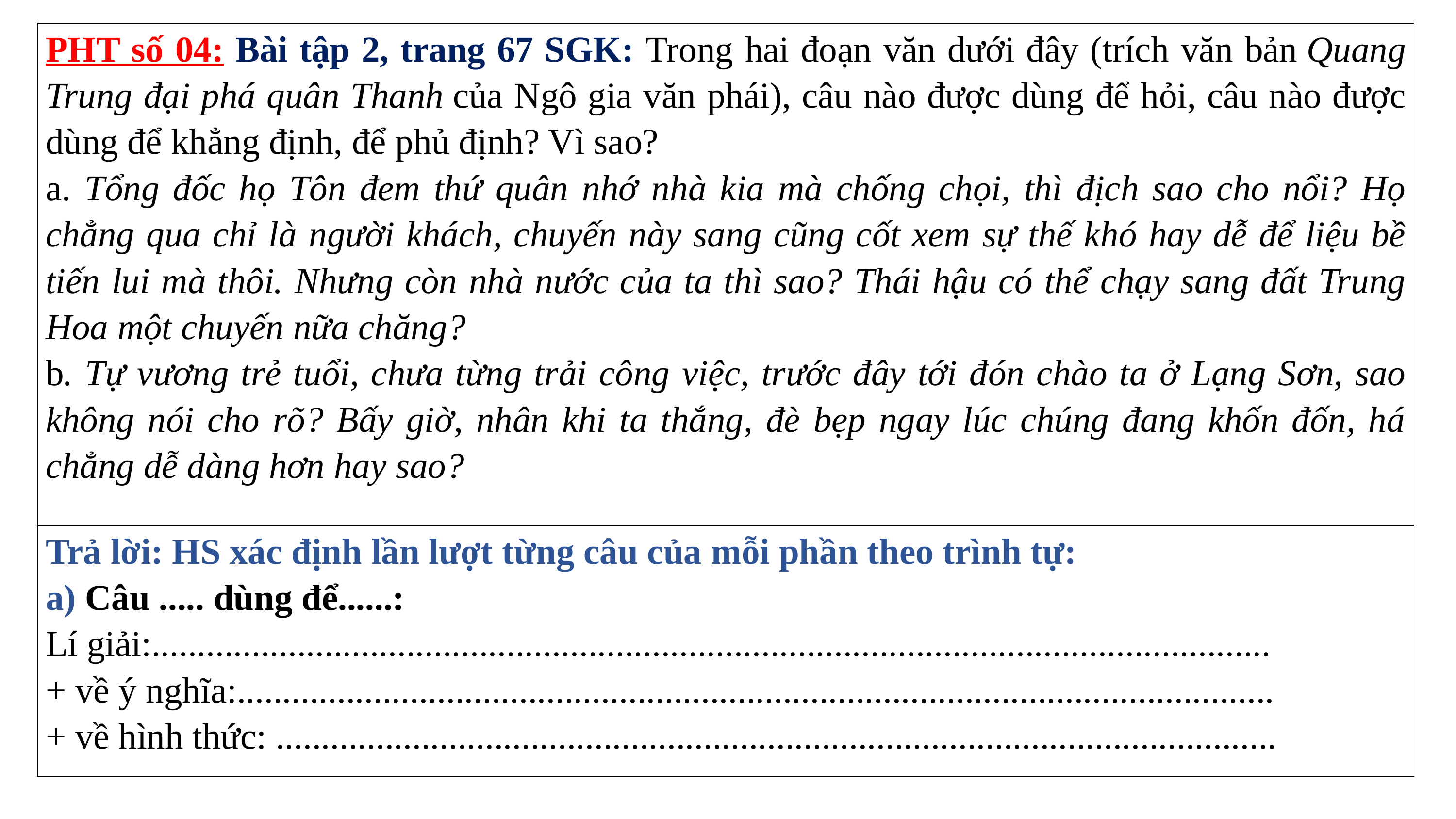

| PHT số 04: Bài tập 2, trang 67 SGK: Trong hai đoạn văn dưới đây (trích văn bản Quang Trung đại phá quân Thanh của Ngô gia văn phái), câu nào được dùng để hỏi, câu nào được dùng để khẳng định, để phủ định? Vì sao? a. Tổng đốc họ Tôn đem thứ quân nhớ nhà kia mà chống chọi, thì địch sao cho nổi? Họ chẳng qua chỉ là người khách, chuyến này sang cũng cốt xem sự thế khó hay dễ để liệu bề tiến lui mà thôi. Nhưng còn nhà nước của ta thì sao? Thái hậu có thể chạy sang đất Trung Hoa một chuyến nữa chăng? b. Tự vương trẻ tuổi, chưa từng trải công việc, trước đây tới đón chào ta ở Lạng Sơn, sao không nói cho rõ? Bấy giờ, nhân khi ta thắng, đè bẹp ngay lúc chúng đang khốn đốn, há chẳng dễ dàng hơn hay sao? |
| --- |
| Trả lời: HS xác định lần lượt từng câu của mỗi phần theo trình tự: a) Câu ..... dùng để......: Lí giải:........................................................................................................................... + về ý nghĩa:.................................................................................................................. + về hình thức: .............................................................................................................. |